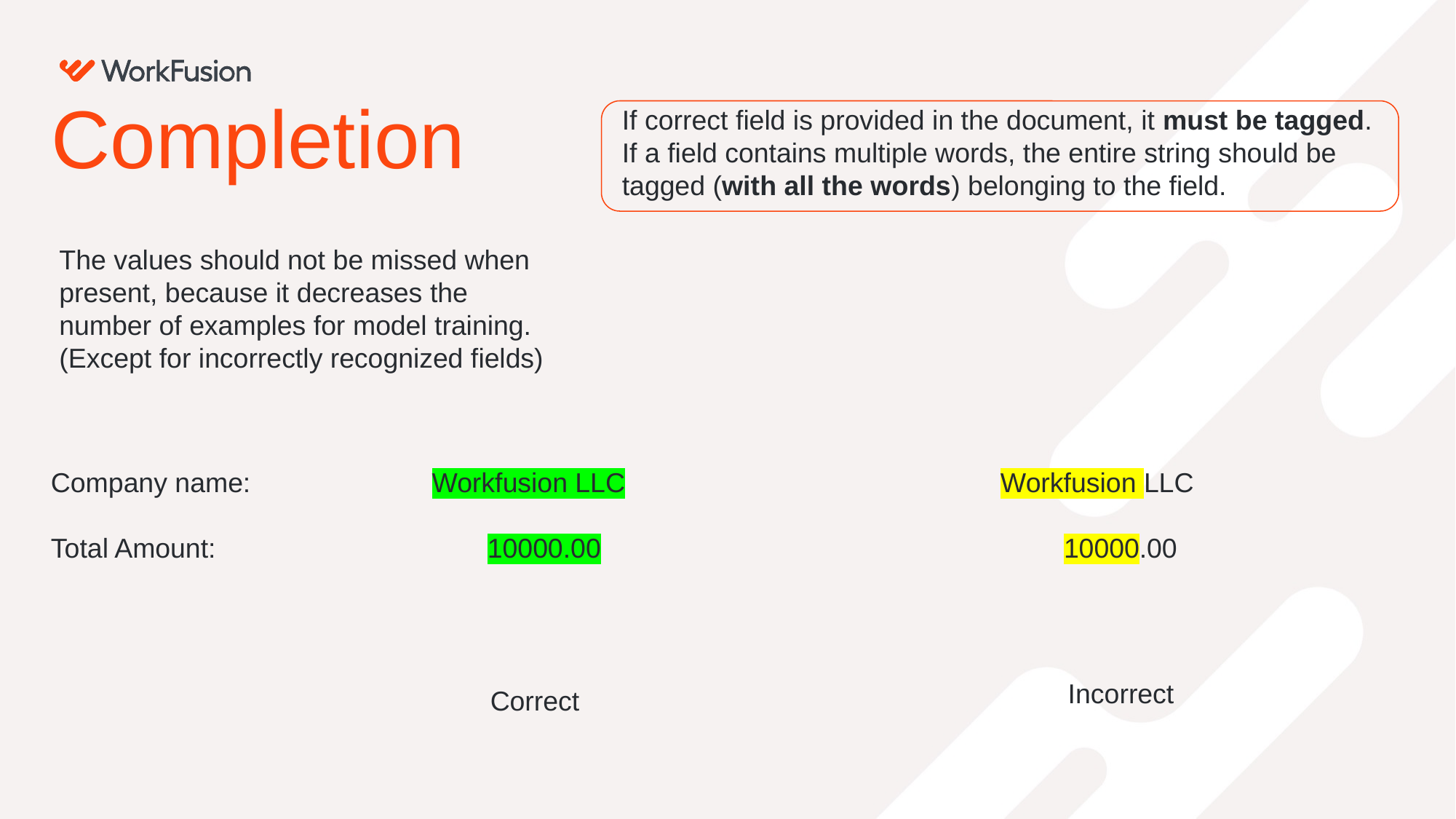

# Completion
If correct field is provided in the document, it must be tagged.
If a field contains multiple words, the entire string should be tagged (with all the words) belonging to the field.

The values should not be missed when present, because it decreases the number of examples for model training. (Except for incorrectly recognized fields)
Company name:		       Workfusion LLC			          Workfusion LLC

Total Amount:			10000.00				    10000.00

Incorrect
Correct